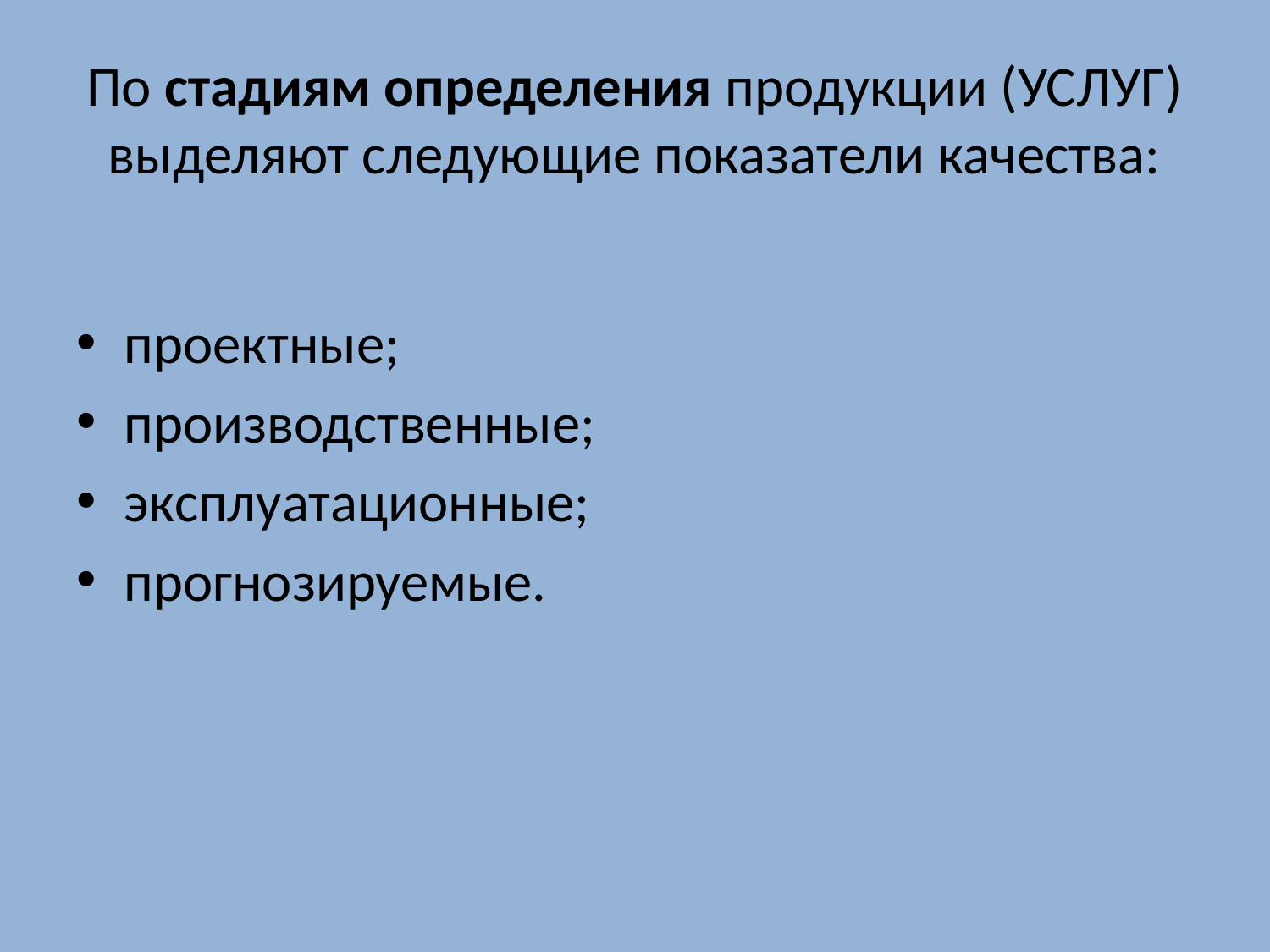

# По стадиям определения продукции (УСЛУГ) выделяют следующие показатели качества:

проектные;
производственные;
эксплуатационные;
прогнозируемые.